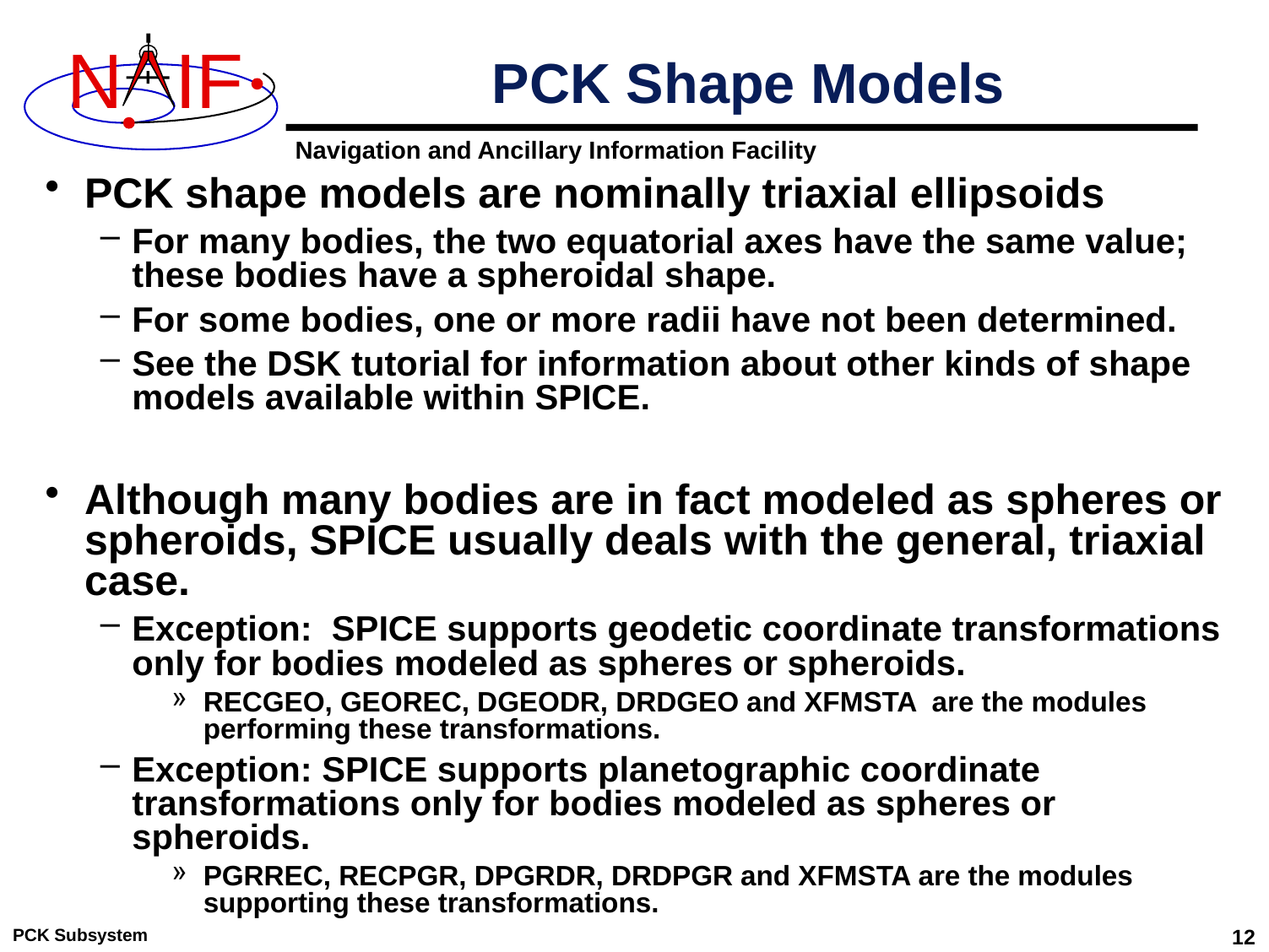

# PCK Shape Models
PCK shape models are nominally triaxial ellipsoids
For many bodies, the two equatorial axes have the same value; these bodies have a spheroidal shape.
For some bodies, one or more radii have not been determined.
See the DSK tutorial for information about other kinds of shape models available within SPICE.

Although many bodies are in fact modeled as spheres or spheroids, SPICE usually deals with the general, triaxial case.
Exception:  SPICE supports geodetic coordinate transformations only for bodies modeled as spheres or spheroids.
RECGEO, GEOREC, DGEODR, DRDGEO and XFMSTA  are the modules performing these transformations.
Exception: SPICE supports planetographic coordinate transformations only for bodies modeled as spheres or spheroids.
PGRREC, RECPGR, DPGRDR, DRDPGR and XFMSTA are the modules supporting these transformations.
PCK Subsystem
12